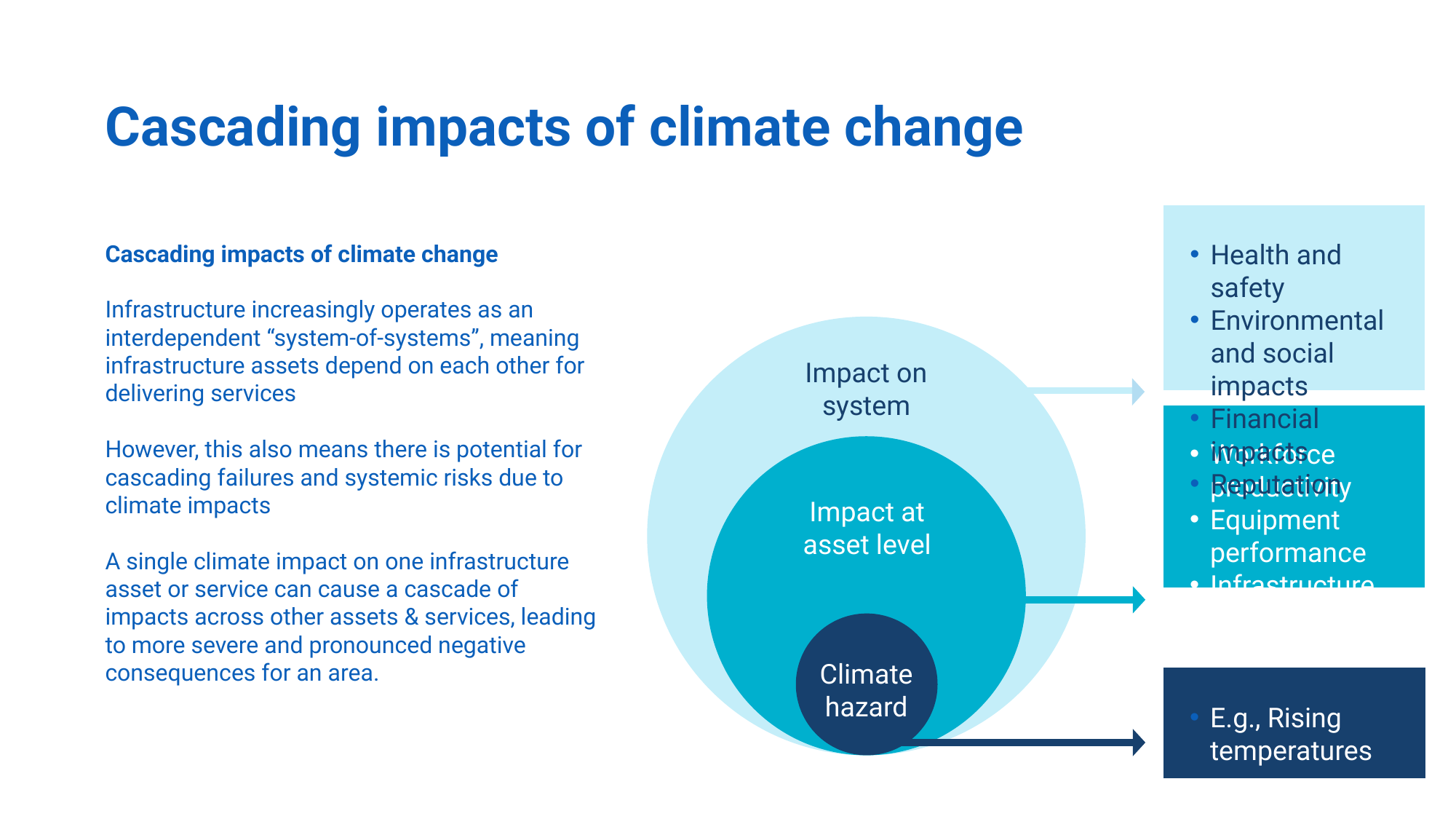

Cascading impacts of climate change

Health and safety
Environmental and social impacts
Financial impacts
Reputation
Cascading impacts of climate change

Infrastructure increasingly operates as an interdependent “system-of-systems”, meaning infrastructure assets depend on each other for delivering services

However, this also means there is potential for cascading failures and systemic risks due to climate impacts

A single climate impact on one infrastructure asset or service can cause a cascade of impacts across other assets & services, leading to more severe and pronounced negative consequences for an area.

Impact on system

Workforce productivity
Equipment performance
Infrastructure stress
Impact at
asset level

Climate
hazard

E.g., Rising temperatures

18